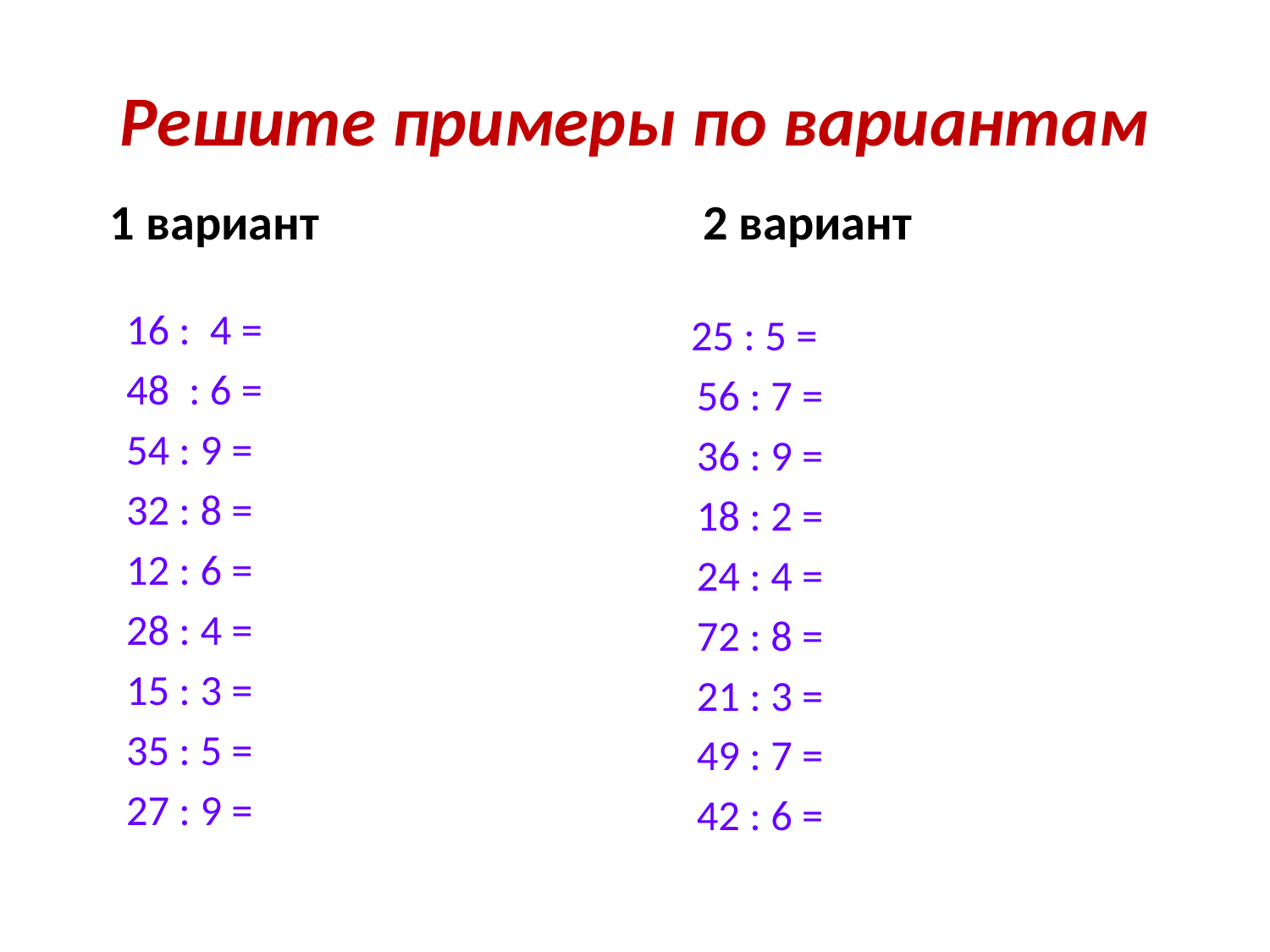

# Решите примеры по вариантам
   1 вариант
    2 вариант
     16 :  4 =
     48  : 6 =
     54 : 9 =
     32 : 8 =
     12 : 6 =
     28 : 4 =
     15 : 3 =
     35 : 5 =
     27 : 9 =

    25 : 5 =
    56 : 7 =
    36 : 9 =
    18 : 2 =
    24 : 4 =
    72 : 8 =
    21 : 3 =
    49 : 7 =
    42 : 6 =